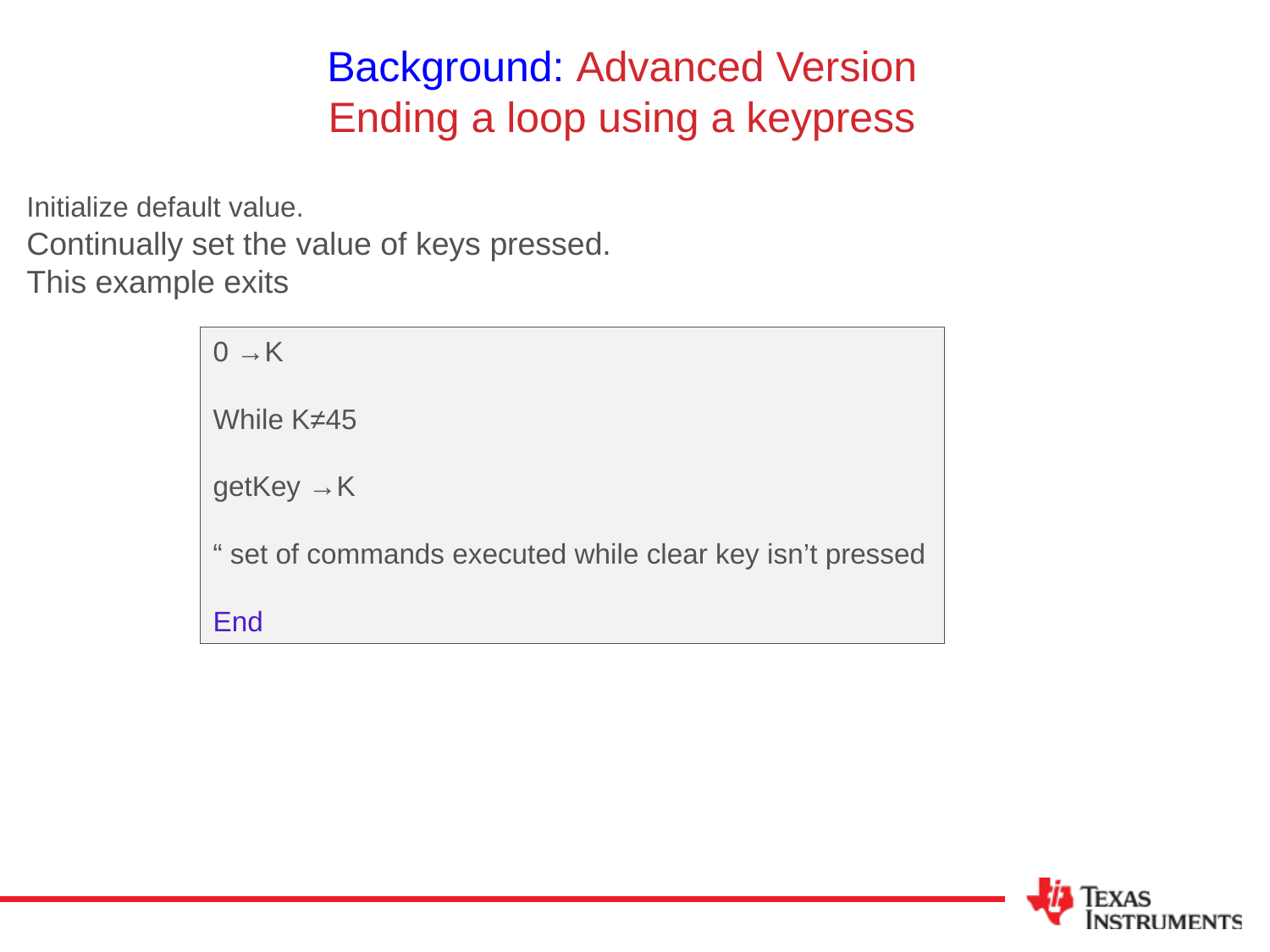

# Background: Advanced Version Ending a loop using a keypress
Initialize default value.
Continually set the value of keys pressed.
This example exits
0 →K

While K≠45

getKey →K

“ set of commands executed while clear key isn’t pressed

End